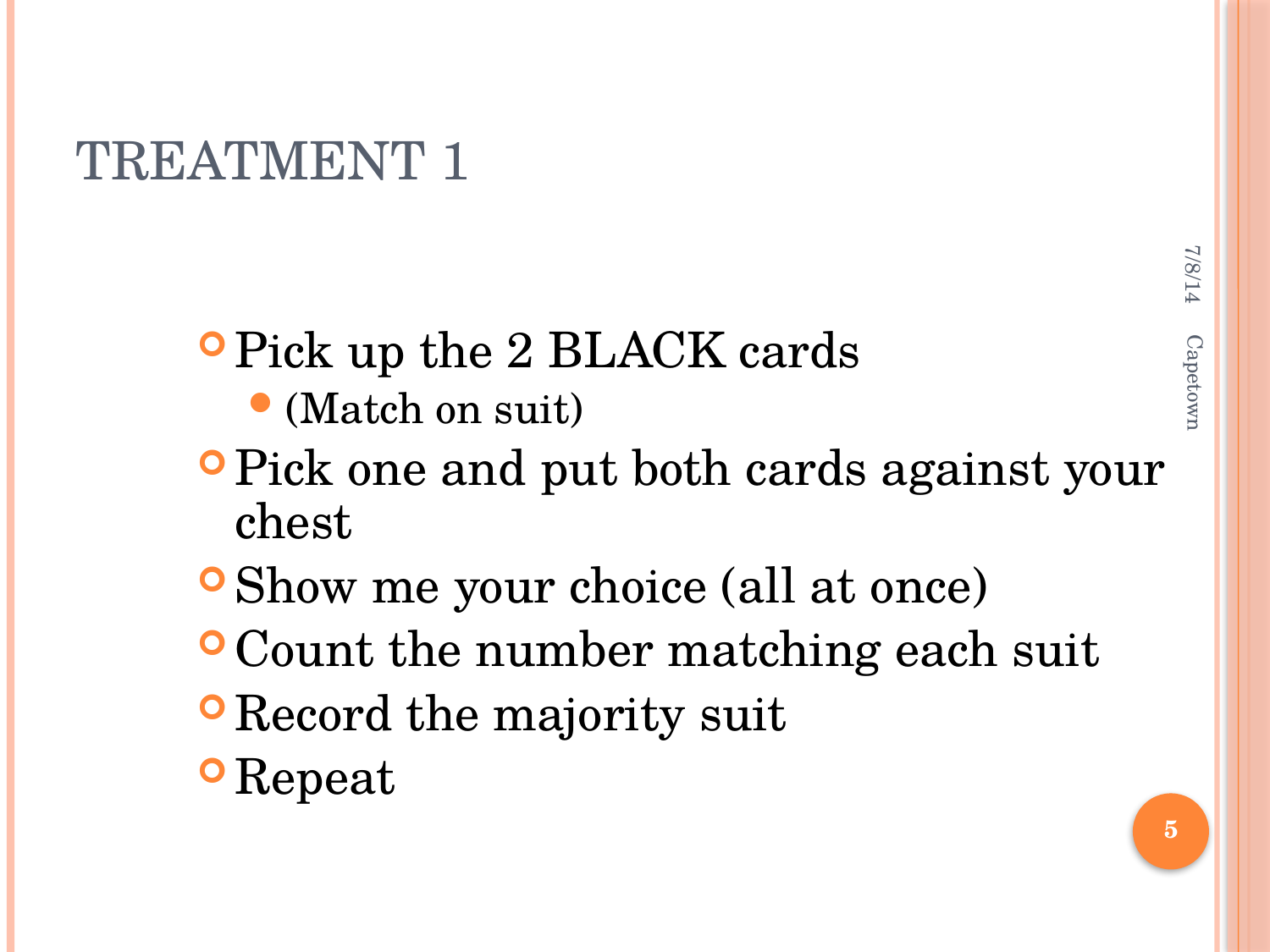

# Treatment 1
7/8/14
Pick up the 2 BLACK cards
(Match on suit)
Pick one and put both cards against your chest
Show me your choice (all at once)
Count the number matching each suit
Record the majority suit
Repeat
Capetown
5